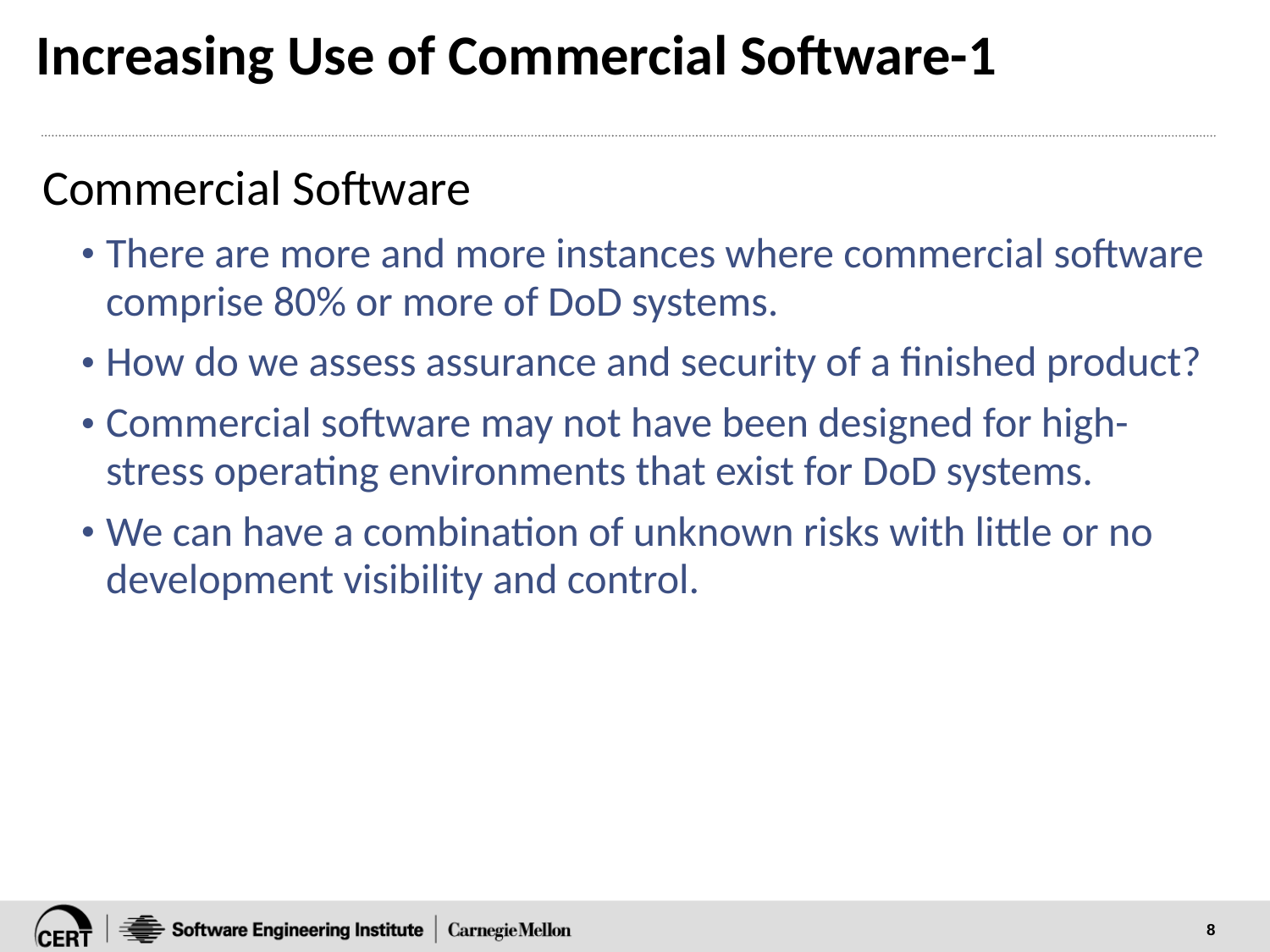

# Increasing Use of Commercial Software-1
Commercial Software
There are more and more instances where commercial software comprise 80% or more of DoD systems.
How do we assess assurance and security of a finished product?
Commercial software may not have been designed for high-stress operating environments that exist for DoD systems.
We can have a combination of unknown risks with little or no development visibility and control.